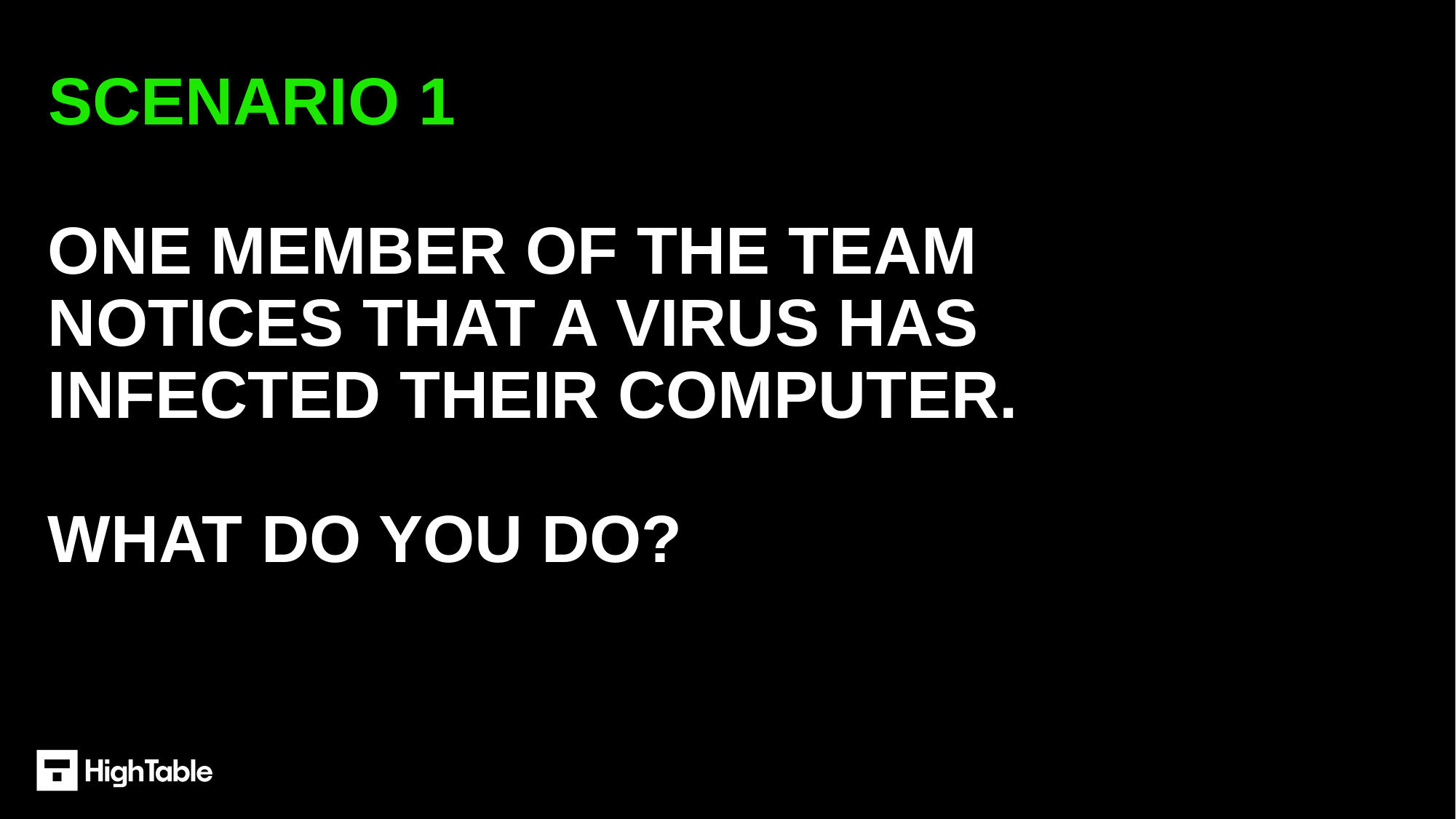

# SCENARIO 1
ONE MEMBER OF THE TEAM NOTICES THAT A VIRUS HAS INFECTED THEIR COMPUTER.

WHAT DO YOU DO?